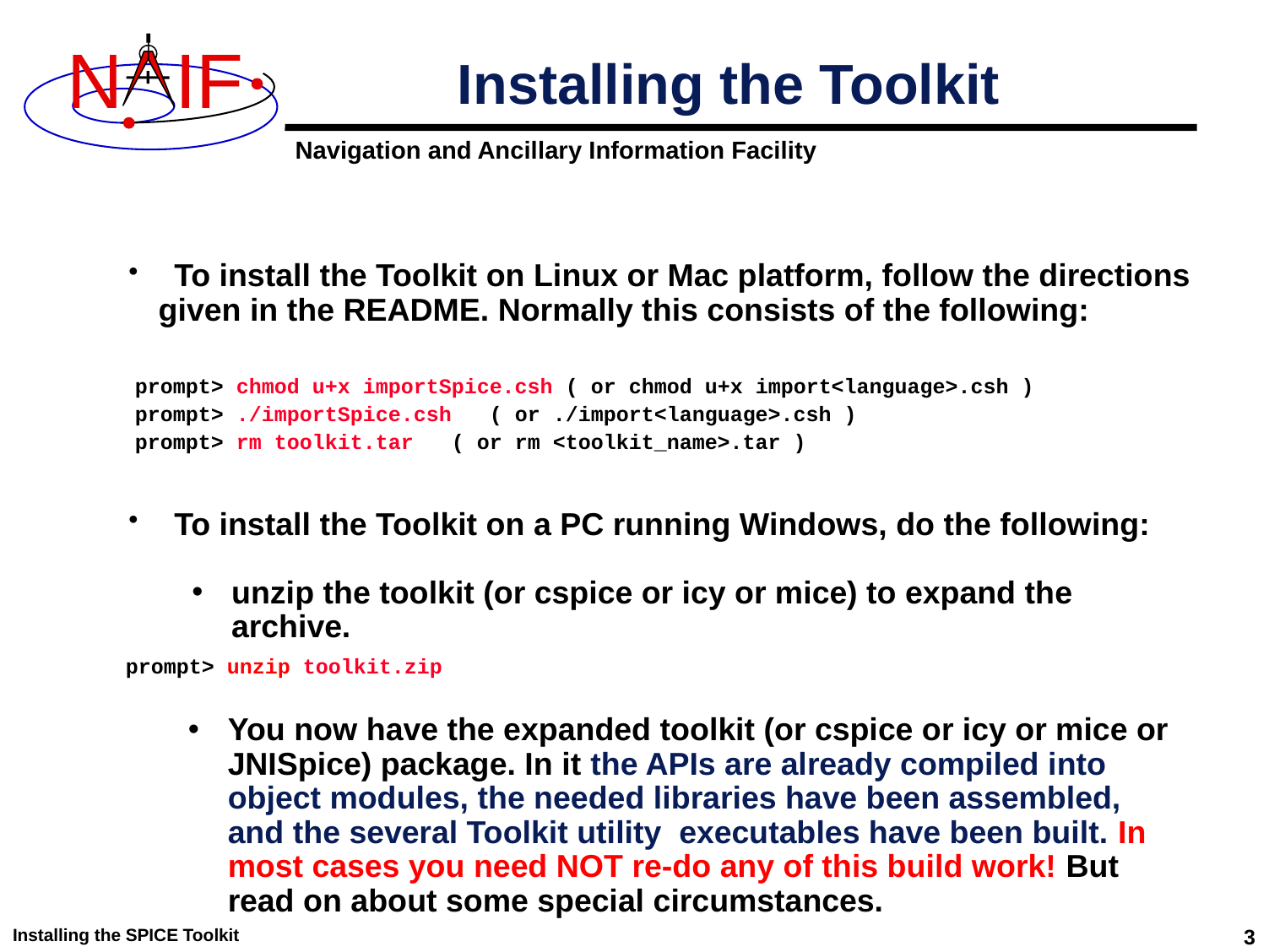

# Installing the Toolkit
  To install the Toolkit on Linux or Mac platform, follow the directions given in the README. Normally this consists of the following:
prompt> chmod u+x importSpice.csh ( or chmod u+x import<language>.csh )
prompt> ./importSpice.csh   ( or ./import<language>.csh )
prompt> rm toolkit.tar   ( or rm <toolkit_name>.tar )

  To install the Toolkit on a PC running Windows, do the following:

unzip the toolkit (or cspice or icy or mice) to expand the archive.
prompt> unzip toolkit.zip
You now have the expanded toolkit (or cspice or icy or mice or JNISpice) package. In it the APIs are already compiled into object modules, the needed libraries have been assembled, and the several Toolkit utility  executables have been built. In most cases you need NOT re-do any of this build work! But read on about some special circumstances.
Installing the SPICE Toolkit
3